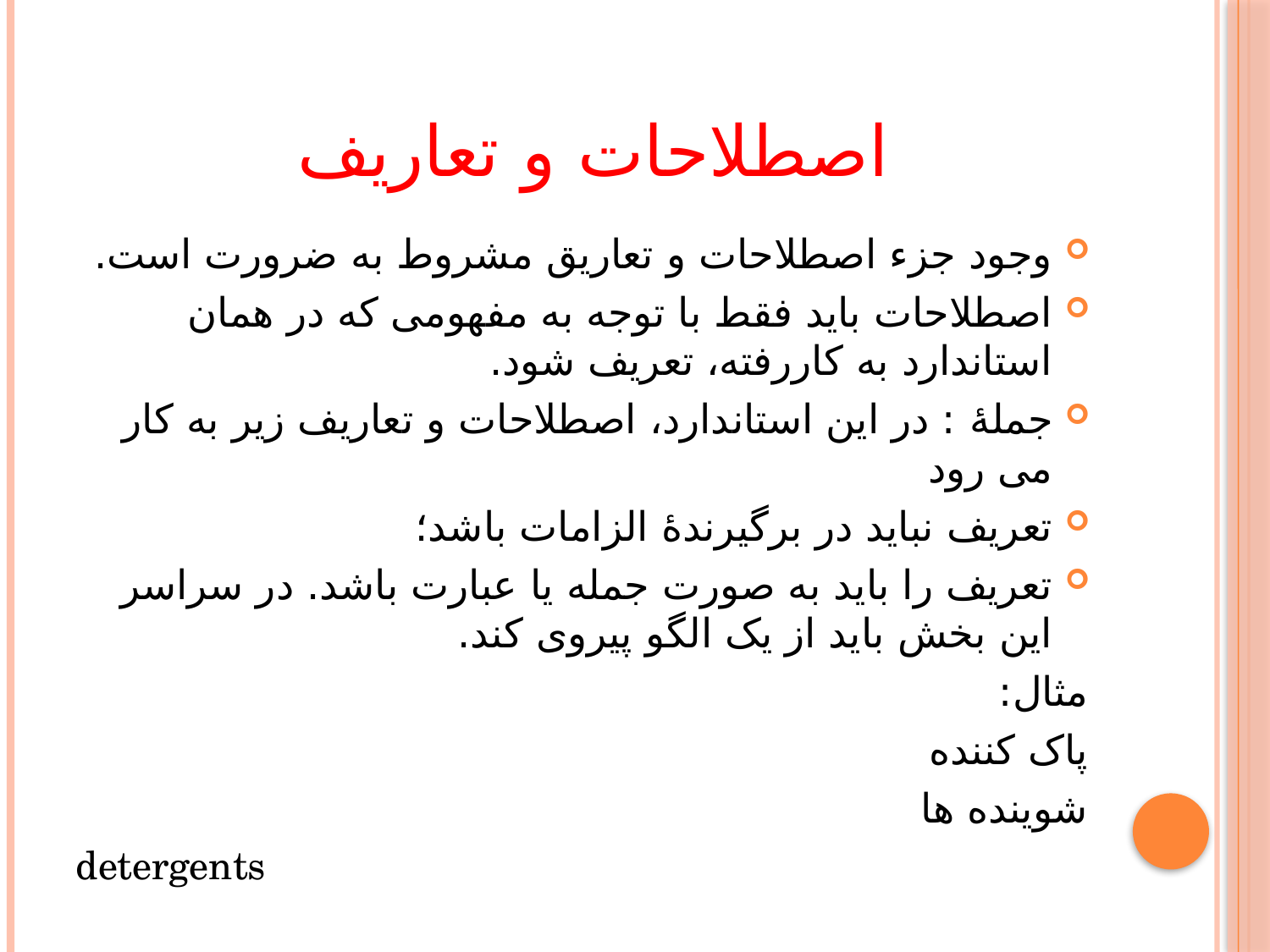

# اصطلاحات و تعاریف
وجود جزء اصطلاحات و تعاریق مشروط به ضرورت است.
اصطلاحات باید فقط با توجه به مفهومی که در همان استاندارد به کاررفته، تعریف شود.
جملۀ : در این استاندارد، اصطلاحات و تعاریف زیر به کار می رود
تعریف نباید در برگیرندۀ الزامات باشد؛
تعریف را باید به صورت جمله یا عبارت باشد. در سراسر این بخش باید از یک الگو پیروی کند.
مثال:
پاک کننده
شوینده ها
detergents